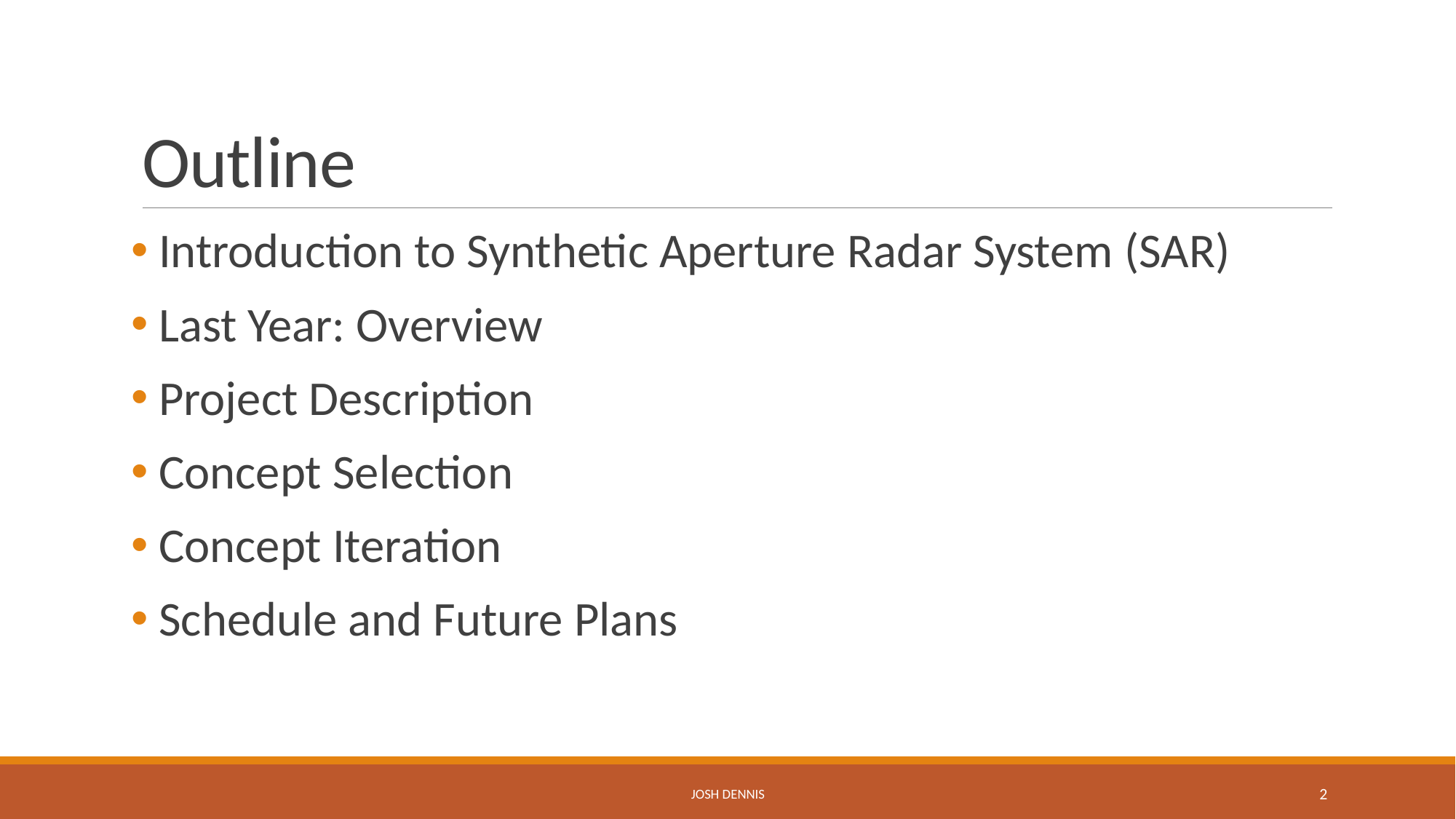

# Outline
 Introduction to Synthetic Aperture Radar System (SAR)
 Last Year: Overview
 Project Description
 Concept Selection
 Concept Iteration
 Schedule and Future Plans
Josh Dennis
2